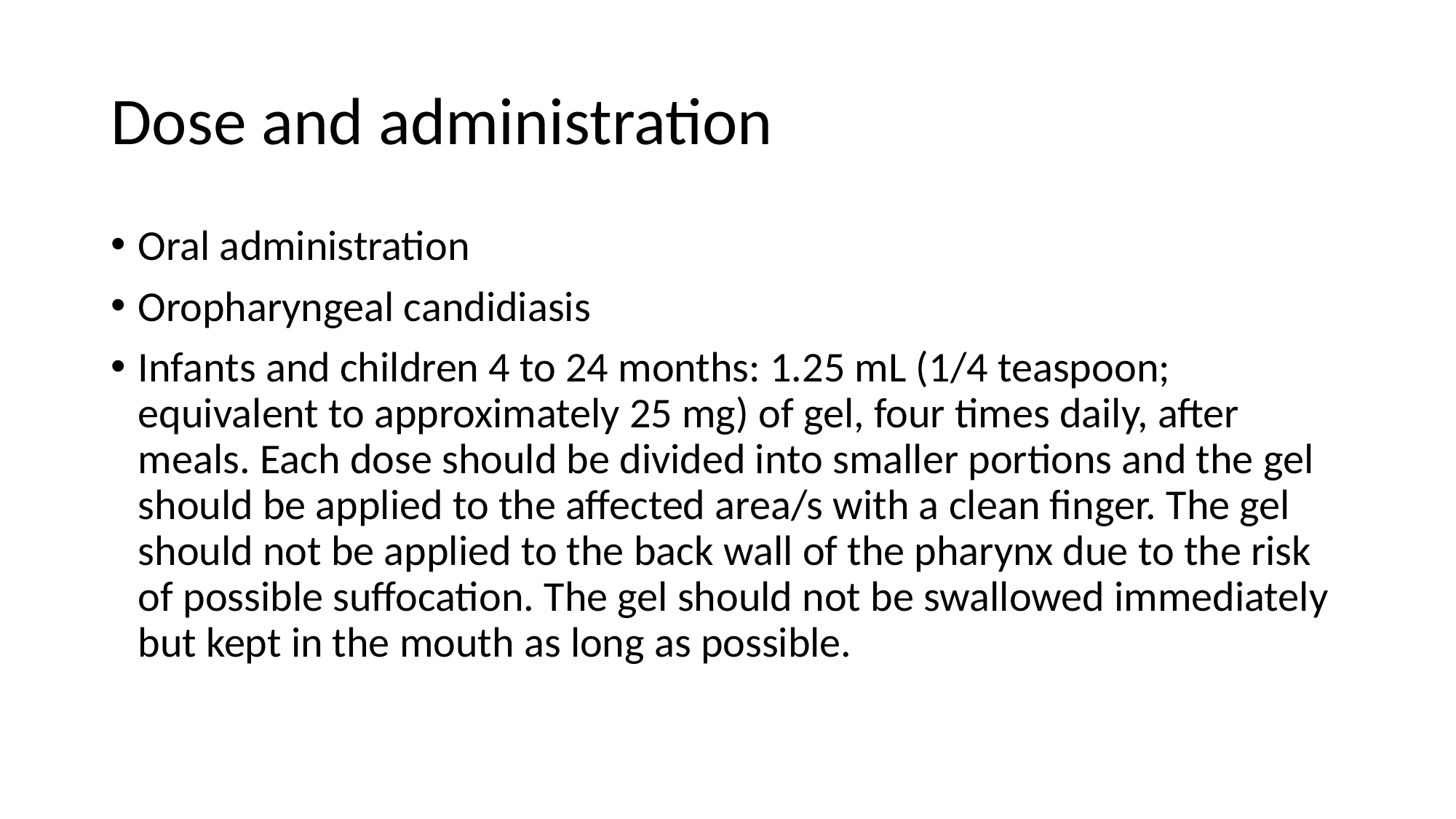

# Dose and administration
Oral administration
Oropharyngeal candidiasis
Infants and children 4 to 24 months: 1.25 mL (1/4 teaspoon; equivalent to approximately 25 mg) of gel, four times daily, after meals. Each dose should be divided into smaller portions and the gel should be applied to the affected area/s with a clean finger. The gel should not be applied to the back wall of the pharynx due to the risk of possible suffocation. The gel should not be swallowed immediately but kept in the mouth as long as possible.